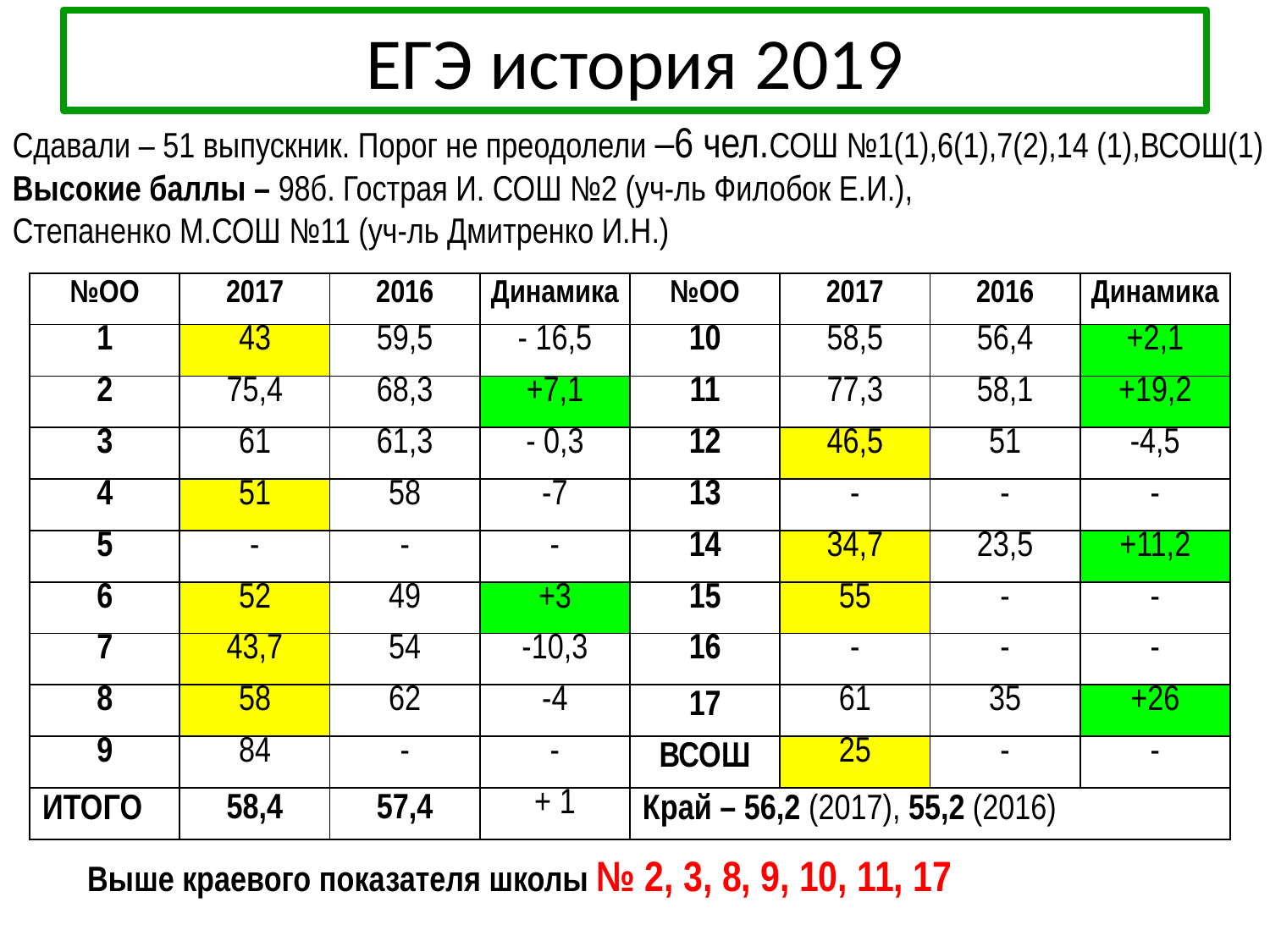

# ЕГЭ история 2019
Сдавали – 51 выпускник. Порог не преодолели –6 чел.СОШ №1(1),6(1),7(2),14 (1),ВСОШ(1)
Высокие баллы – 98б. Гострая И. СОШ №2 (уч-ль Филобок Е.И.),
Степаненко М.СОШ №11 (уч-ль Дмитренко И.Н.)
| №ОО | 2017 | 2016 | Динамика | №ОО | 2017 | 2016 | Динамика |
| --- | --- | --- | --- | --- | --- | --- | --- |
| 1 | 43 | 59,5 | - 16,5 | 10 | 58,5 | 56,4 | +2,1 |
| 2 | 75,4 | 68,3 | +7,1 | 11 | 77,3 | 58,1 | +19,2 |
| 3 | 61 | 61,3 | - 0,3 | 12 | 46,5 | 51 | -4,5 |
| 4 | 51 | 58 | -7 | 13 | - | - | - |
| 5 | - | - | - | 14 | 34,7 | 23,5 | +11,2 |
| 6 | 52 | 49 | +3 | 15 | 55 | - | - |
| 7 | 43,7 | 54 | -10,3 | 16 | - | - | - |
| 8 | 58 | 62 | -4 | 17 | 61 | 35 | +26 |
| 9 | 84 | - | - | ВСОШ | 25 | - | - |
| ИТОГО | 58,4 | 57,4 | + 1 | Край – 56,2 (2017), 55,2 (2016) |  |  |  |
Выше краевого показателя школы № 2, 3, 8, 9, 10, 11, 17